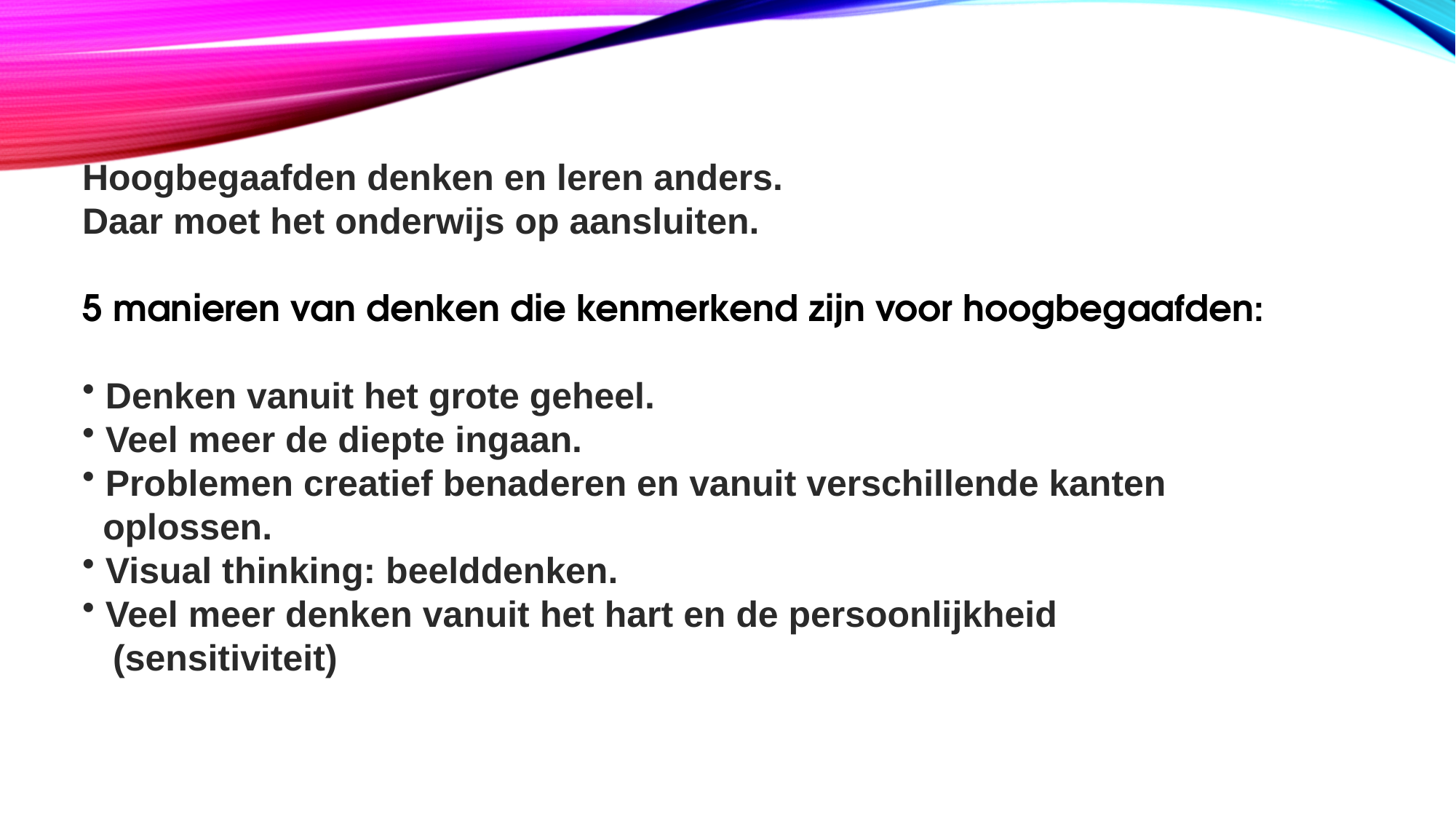

Hoogbegaafden denken en leren anders.
Daar moet het onderwijs op aansluiten.

5 manieren van denken die kenmerkend zijn voor hoogbegaafden:

 Denken vanuit het grote geheel.
 Veel meer de diepte ingaan.
 Problemen creatief benaderen en vanuit verschillende kanten
  oplossen.
 Visual thinking: beelddenken.
 Veel meer denken vanuit het hart en de persoonlijkheid
   (sensitiviteit)